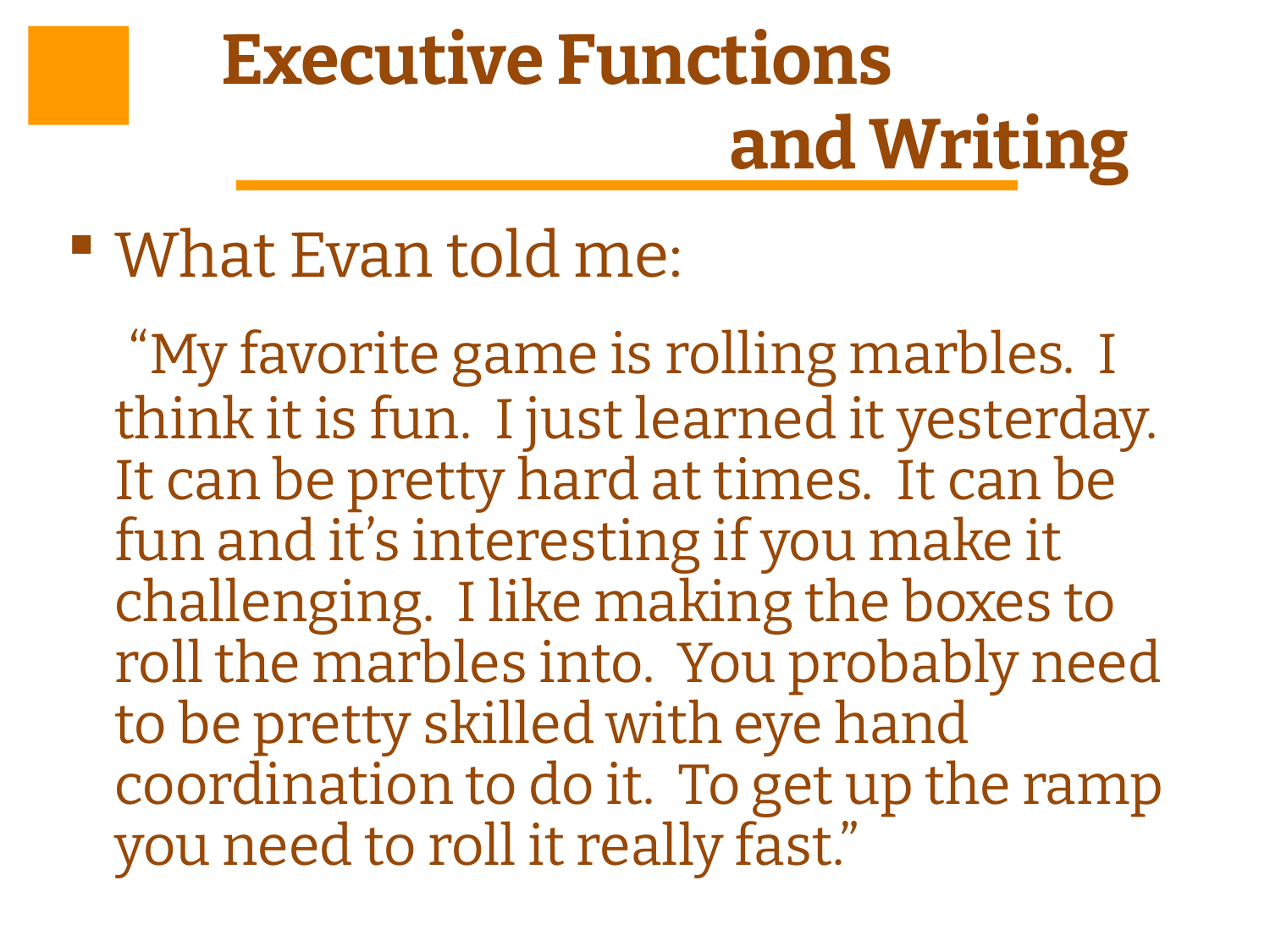

# Executive Functions and Writing

What Evan told me:
    “My favorite game is rolling marbles.  I think it is fun.  I just learned it yesterday.  It can be pretty hard at times.  It can be fun and it’s interesting if you make it challenging.  I like making the boxes to roll the marbles into.  You probably need to be pretty skilled with eye hand coordination to do it.  To get up the ramp you need to roll it really fast.”